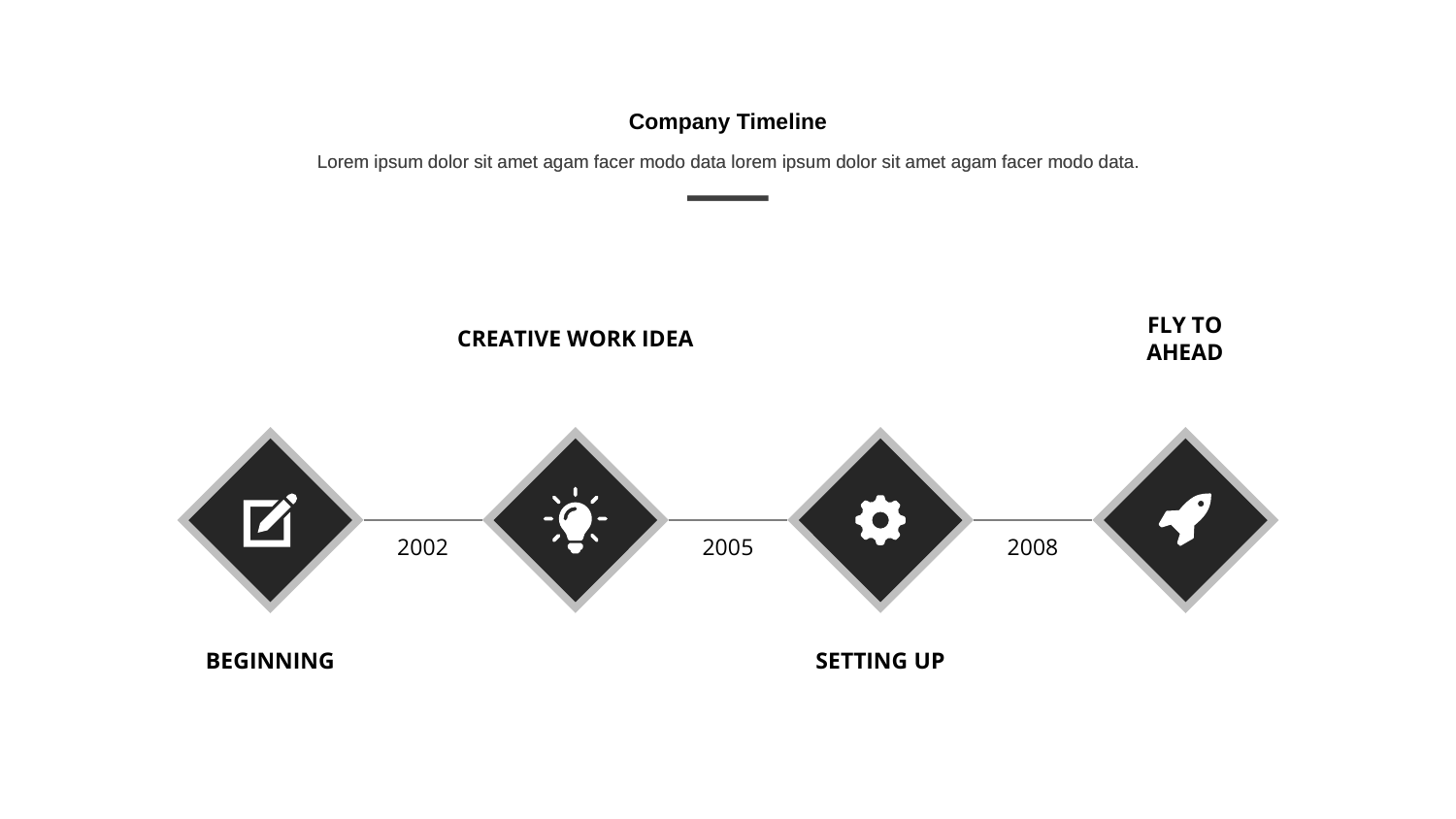

# Company Timeline
Lorem ipsum dolor sit amet agam facer modo data lorem ipsum dolor sit amet agam facer modo data.

CREATIVE WORK IDEA
FLY TO
AHEAD

2002
2005
2008
BEGINNING
SETTING UP